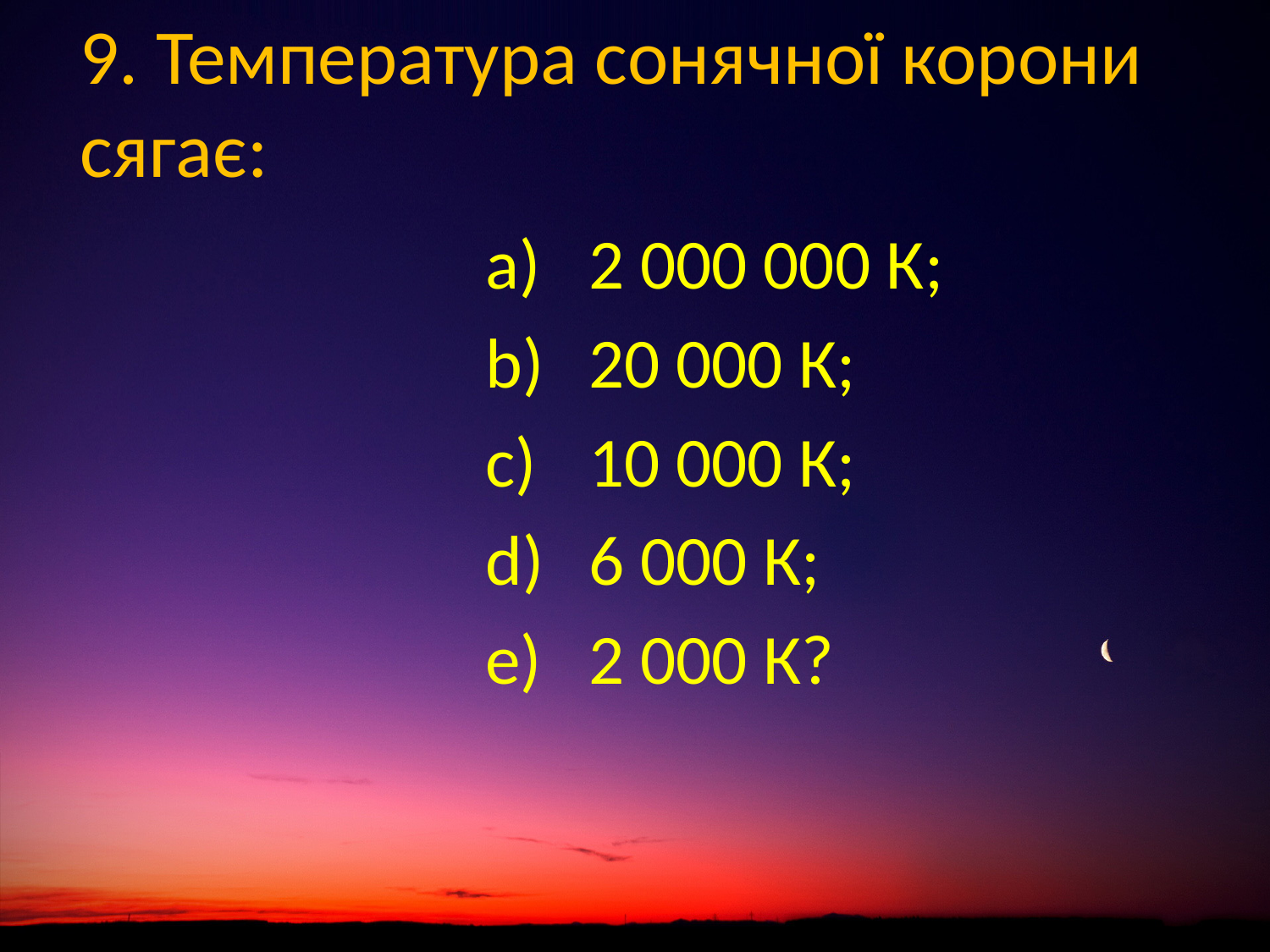

#
9. Температура сонячної корони сягає:
2 000 000 К;
20 000 К;
10 000 К;
6 000 К;
2 000 К?